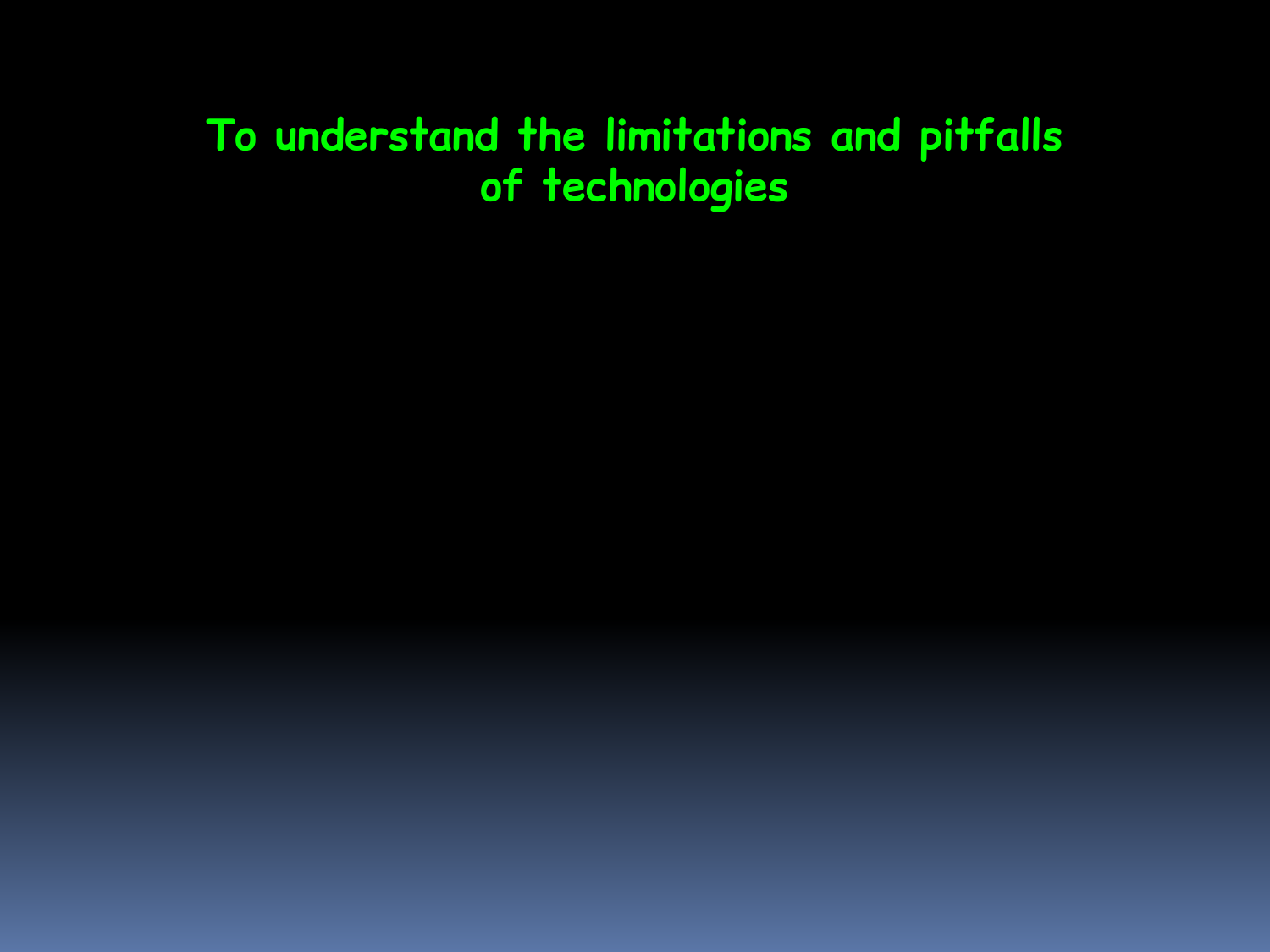

To understand the limitations and pitfalls of technologies